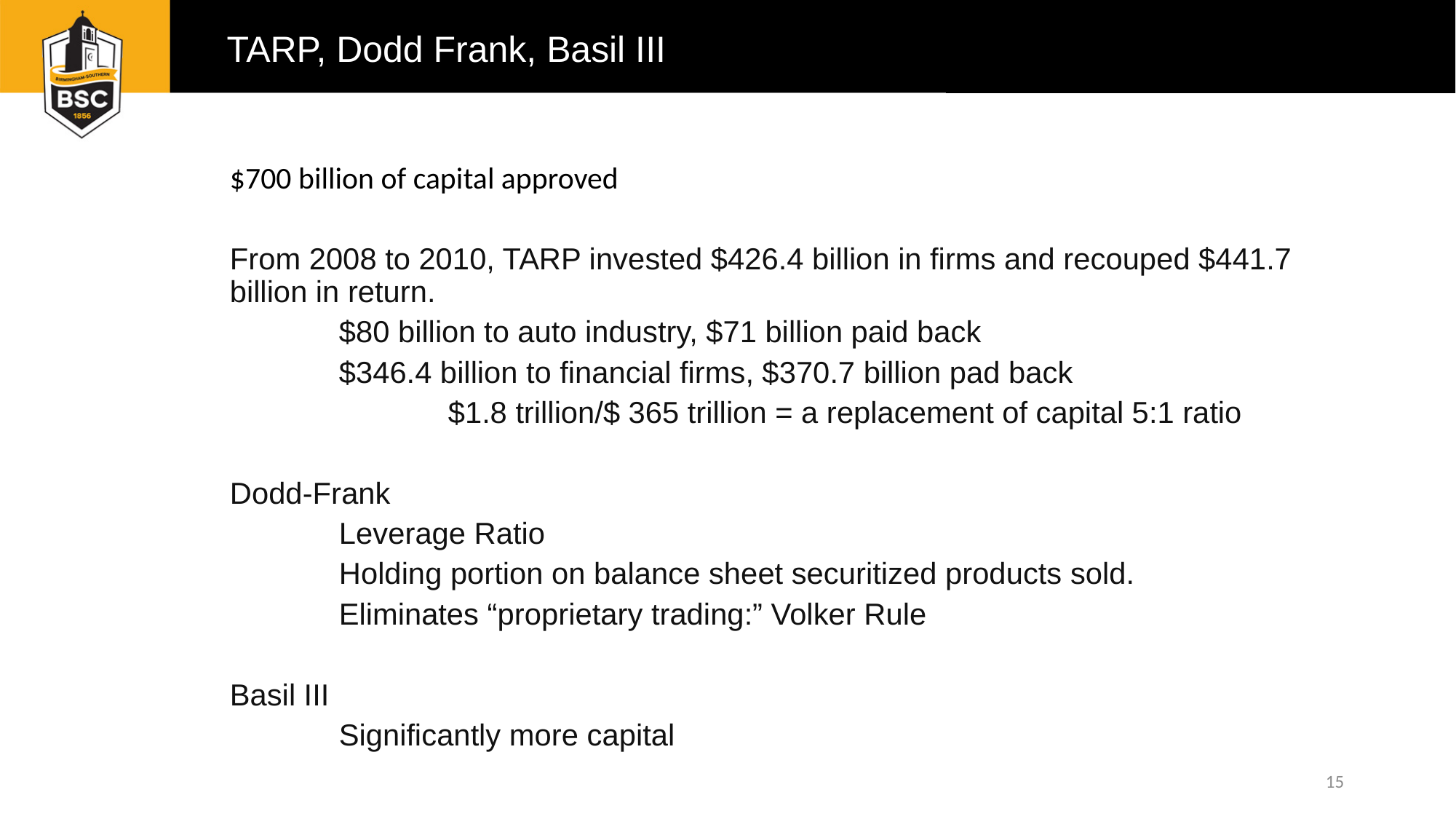

TARP, Dodd Frank, Basil III

$700 billion of capital approved

From 2008 to 2010, TARP invested $426.4 billion in firms and recouped $441.7 billion in return.
	$80 billion to auto industry, $71 billion paid back
	$346.4 billion to financial firms, $370.7 billion pad back
		$1.8 trillion/$ 365 trillion = a replacement of capital 5:1 ratio

Dodd-Frank
	Leverage Ratio
	Holding portion on balance sheet securitized products sold.
	Eliminates “proprietary trading:” Volker Rule

Basil III
	Significantly more capital

COVID-19 on Campus Update
15